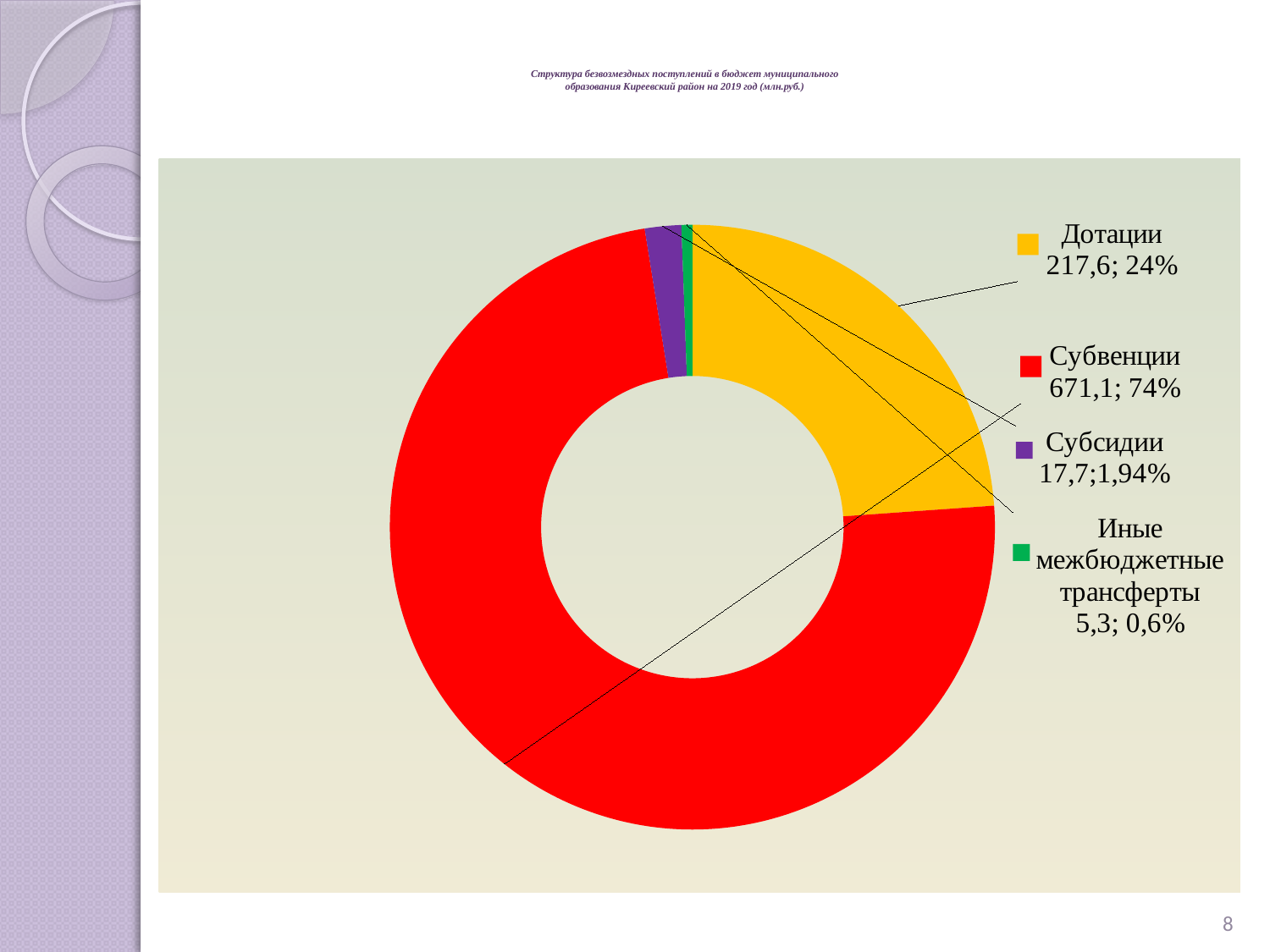

# Структура безвозмездных поступлений в бюджет муниципального образования Киреевский район на 2019 год (млн.руб.)

### Chart

| Category | Столбец1 |
|---|---|
| Дотации | 217.6 |
| Субвенции | 671.1 |
| Субсидии | 17.7 |
| Иные межбюджетные трансферты | 5.3 |
8